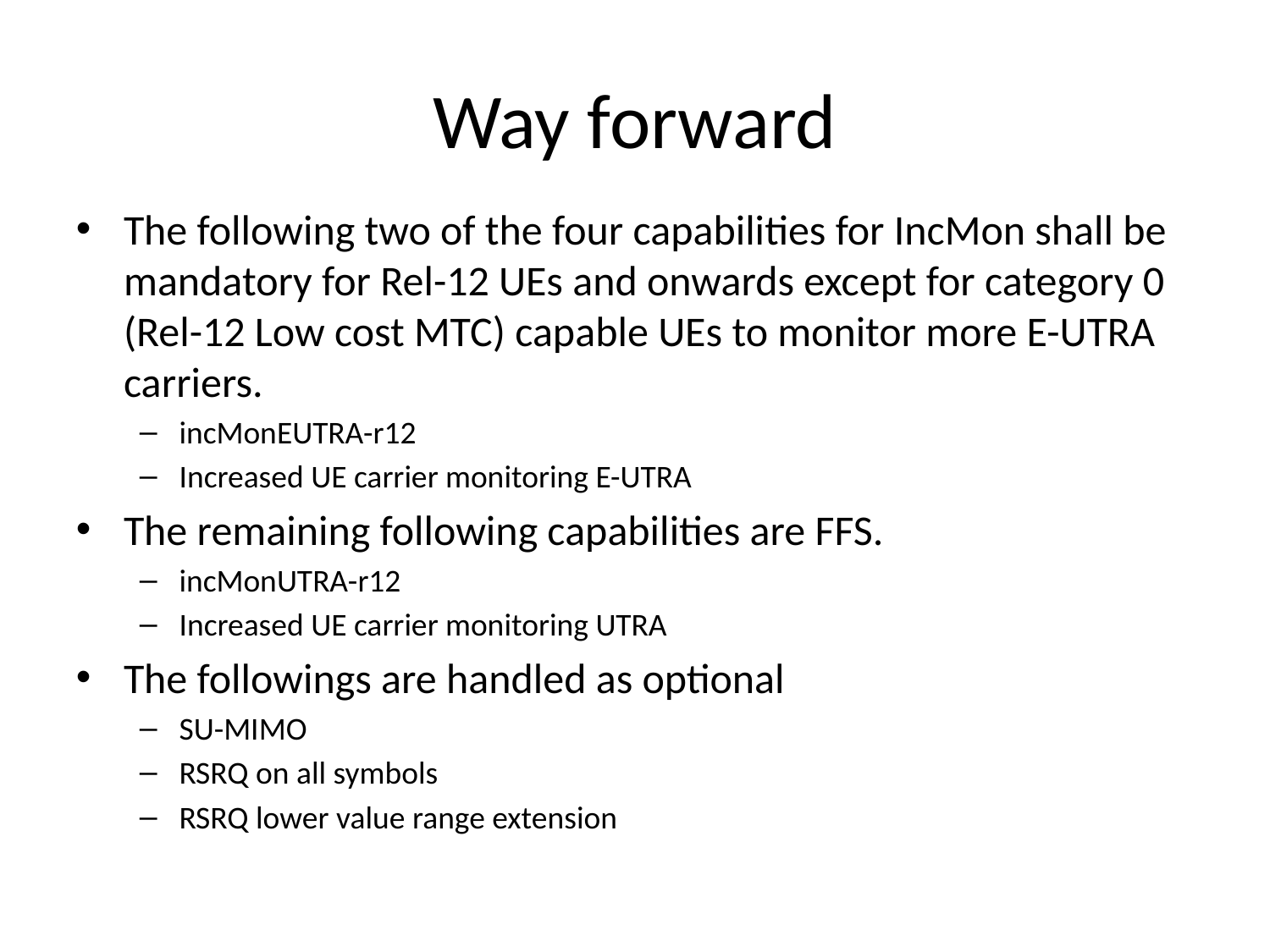

# Way forward
The following two of the four capabilities for IncMon shall be mandatory for Rel-12 UEs and onwards except for category 0 (Rel-12 Low cost MTC) capable UEs to monitor more E-UTRA carriers.
incMonEUTRA-r12
Increased UE carrier monitoring E-UTRA
The remaining following capabilities are FFS.
incMonUTRA-r12
Increased UE carrier monitoring UTRA
The followings are handled as optional
SU-MIMO
RSRQ on all symbols
RSRQ lower value range extension